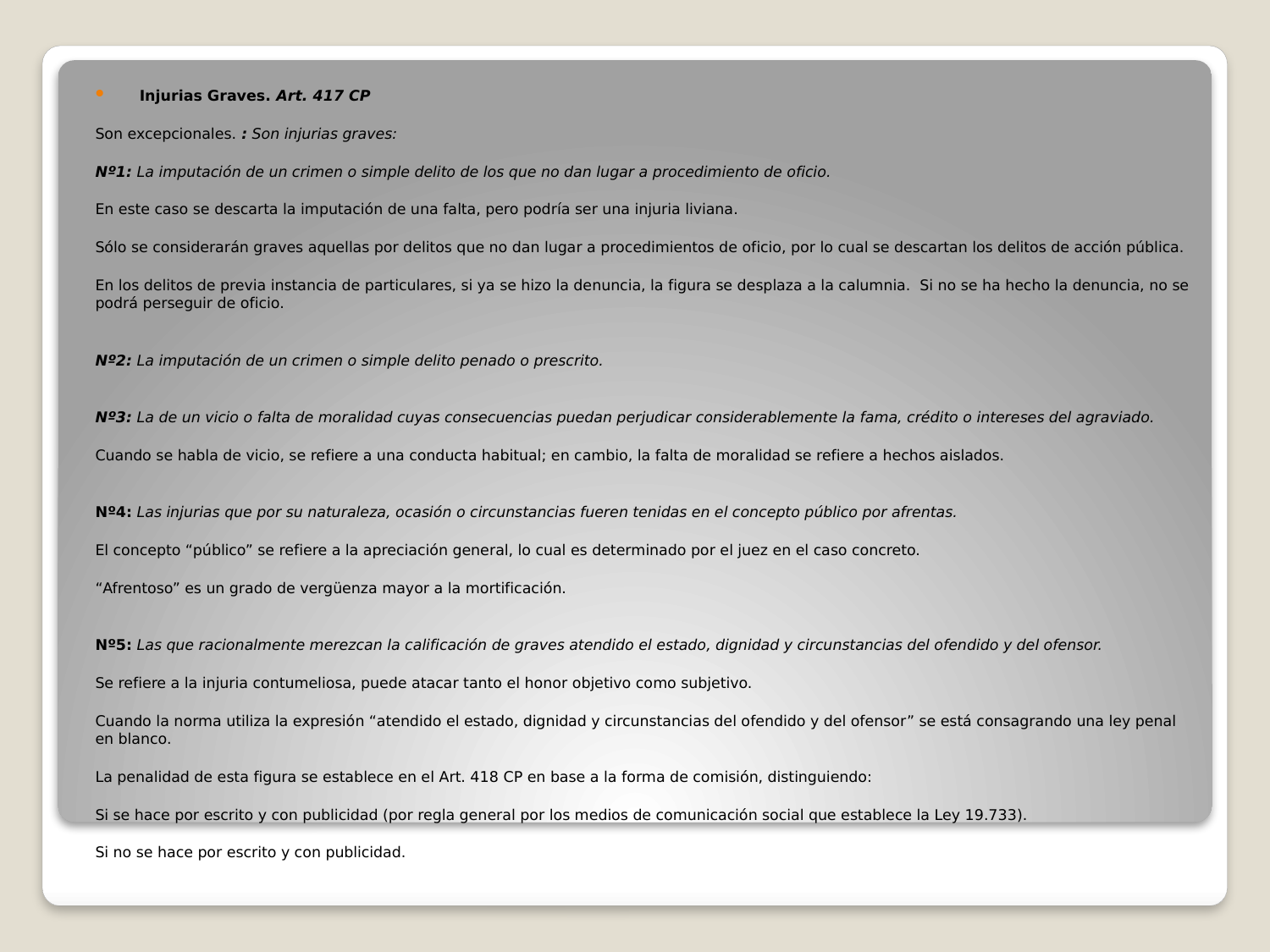

Injurias Graves. Art. 417 CP

Son excepcionales. : Son injurias graves:

Nº1: La imputación de un crimen o simple delito de los que no dan lugar a procedimiento de oficio.

En este caso se descarta la imputación de una falta, pero podría ser una injuria liviana.

Sólo se considerarán graves aquellas por delitos que no dan lugar a procedimientos de oficio, por lo cual se descartan los delitos de acción pública.

En los delitos de previa instancia de particulares, si ya se hizo la denuncia, la figura se desplaza a la calumnia.  Si no se ha hecho la denuncia, no se podrá perseguir de oficio.

Nº2: La imputación de un crimen o simple delito penado o prescrito.

Nº3: La de un vicio o falta de moralidad cuyas consecuencias puedan perjudicar considerablemente la fama, crédito o intereses del agraviado.

Cuando se habla de vicio, se refiere a una conducta habitual; en cambio, la falta de moralidad se refiere a hechos aislados.

Nº4: Las injurias que por su naturaleza, ocasión o circunstancias fueren tenidas en el concepto público por afrentas.

El concepto “público” se refiere a la apreciación general, lo cual es determinado por el juez en el caso concreto.

“Afrentoso” es un grado de vergüenza mayor a la mortificación.

Nº5: Las que racionalmente merezcan la calificación de graves atendido el estado, dignidad y circunstancias del ofendido y del ofensor.

Se refiere a la injuria contumeliosa, puede atacar tanto el honor objetivo como subjetivo.

Cuando la norma utiliza la expresión “atendido el estado, dignidad y circunstancias del ofendido y del ofensor” se está consagrando una ley penal en blanco.

La penalidad de esta figura se establece en el Art. 418 CP en base a la forma de comisión, distinguiendo:

Si se hace por escrito y con publicidad (por regla general por los medios de comunicación social que establece la Ley 19.733).

Si no se hace por escrito y con publicidad.
#